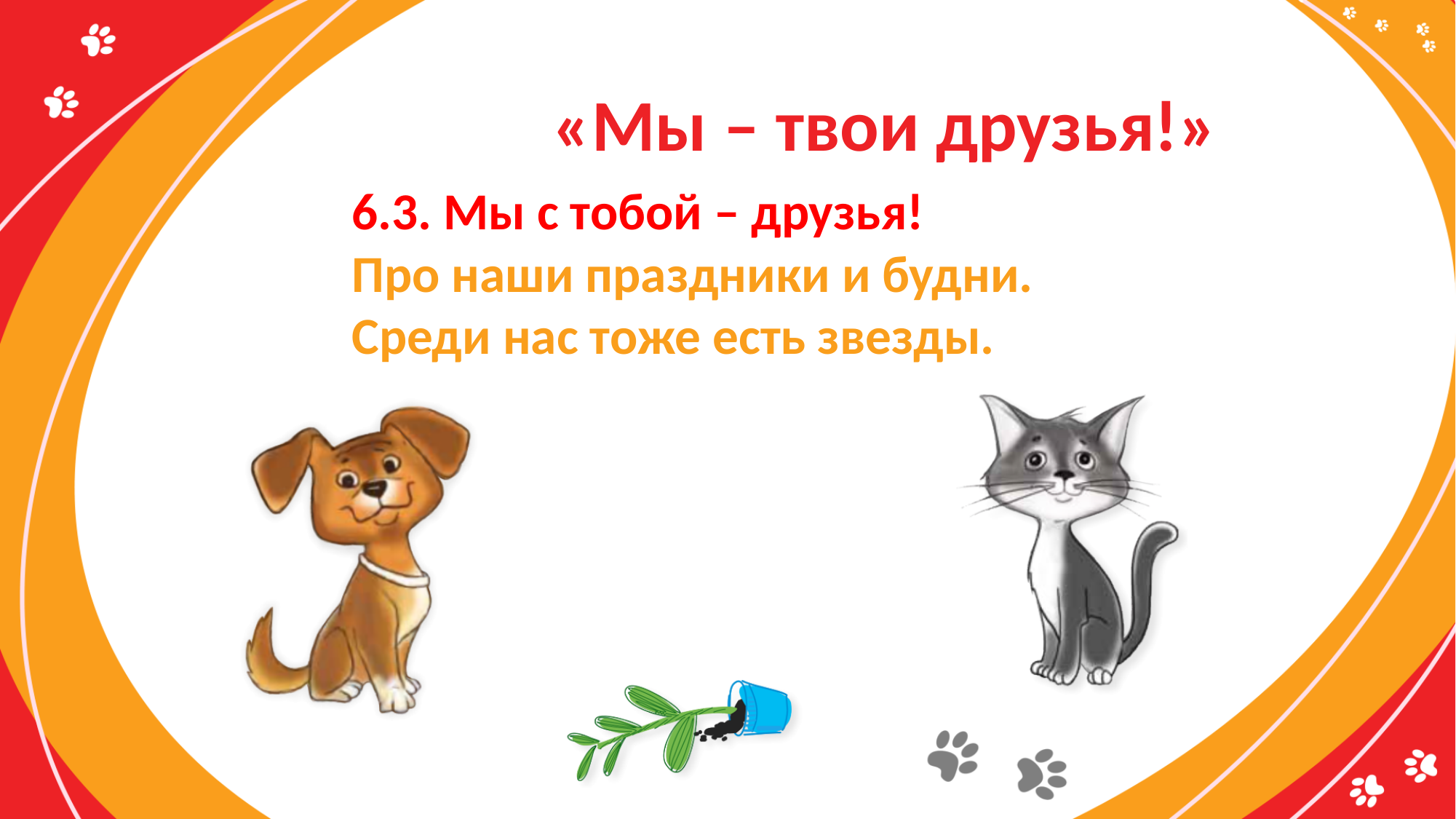

# «Мы – твои друзья!»
        6.3. Мы с тобой – друзья!
        Про наши праздники и будни.
        Среди нас тоже есть звезды.